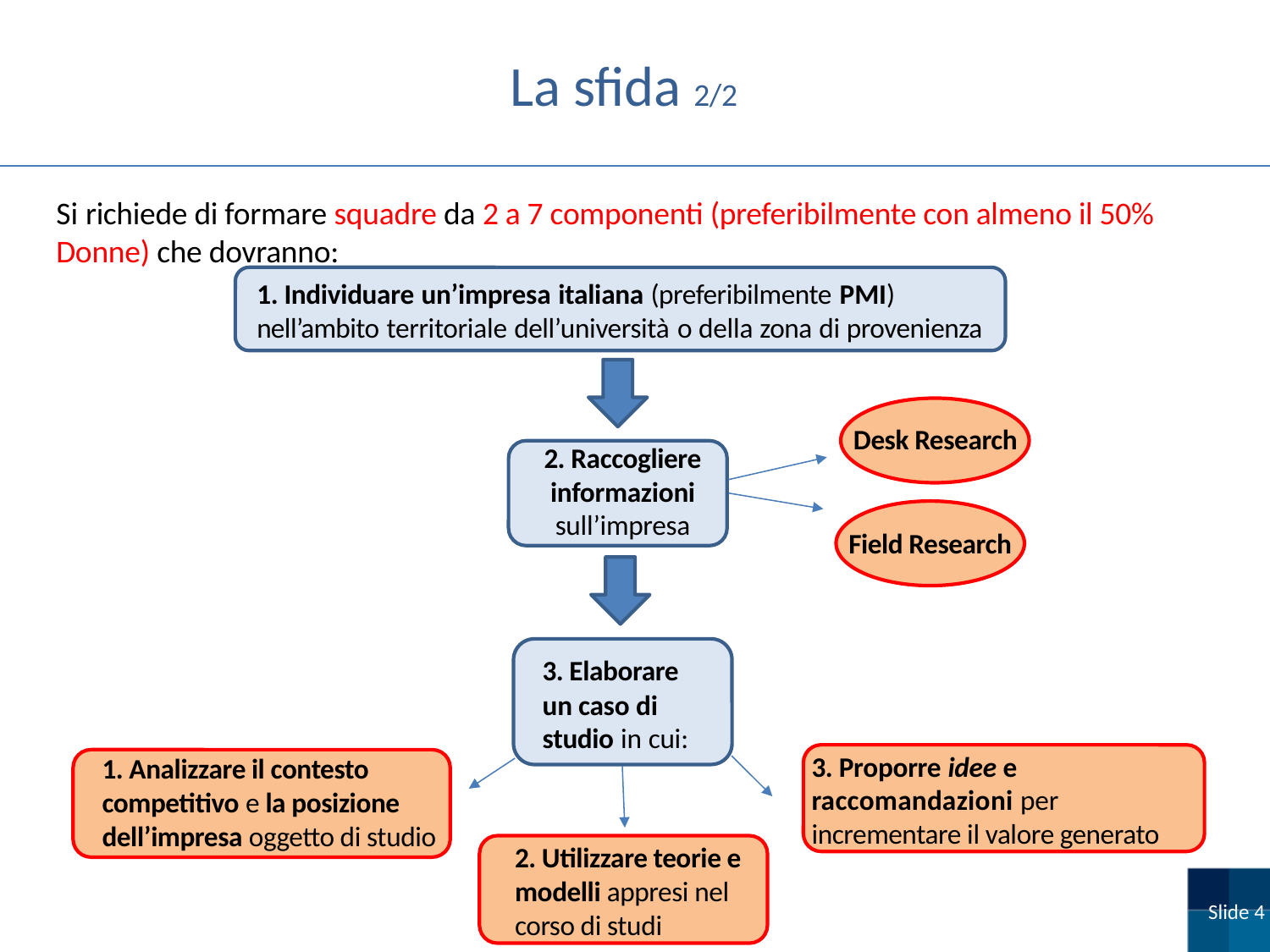

La sfida 2/2

Si richiede di formare squadre da 2 a 7 componenti (preferibilmente con almeno il 50% Donne) che dovranno:

1. Individuare un’impresa italiana (preferibilmente PMI) nell’ambito territoriale dell’università o della zona di provenienza

Desk Research
2. Raccogliere informazioni sull’impresa

Field Research

3. Elaborare un caso di studio in cui:
3. Proporre idee e raccomandazioni per incrementare il valore generato
1. Analizzare il contesto competitivo e la posizione dell’impresa oggetto di studio

2. Utilizzare teorie e modelli appresi nel corso di studi

Slide 4